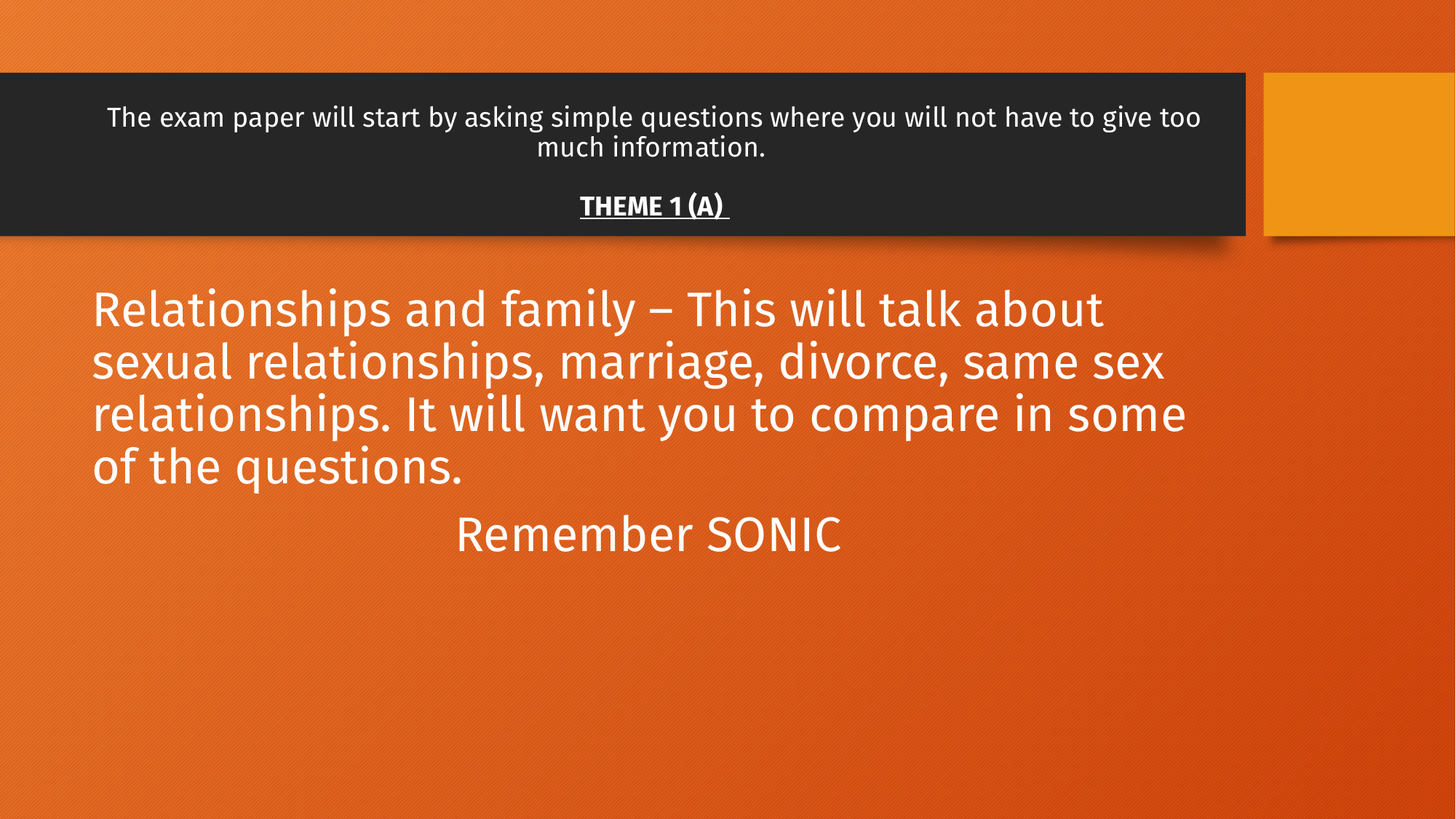

# The exam paper will start by asking simple questions where you will not have to give too much information. THEME 1 (A)
Relationships and family – This will talk about sexual relationships, marriage, divorce, same sex relationships. It will want you to compare in some of the questions.
Remember SONIC